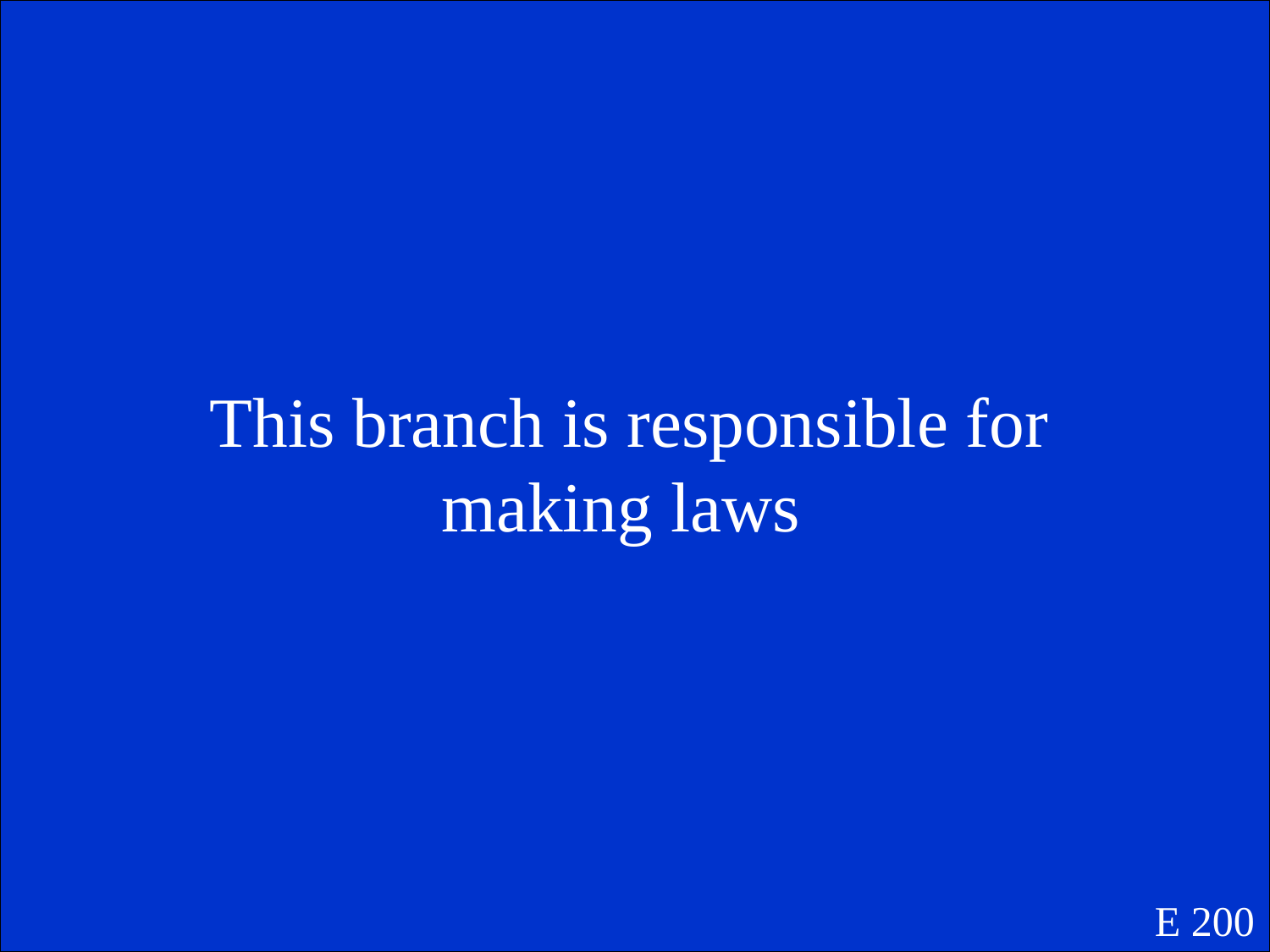

This branch is responsible for making laws
E 200